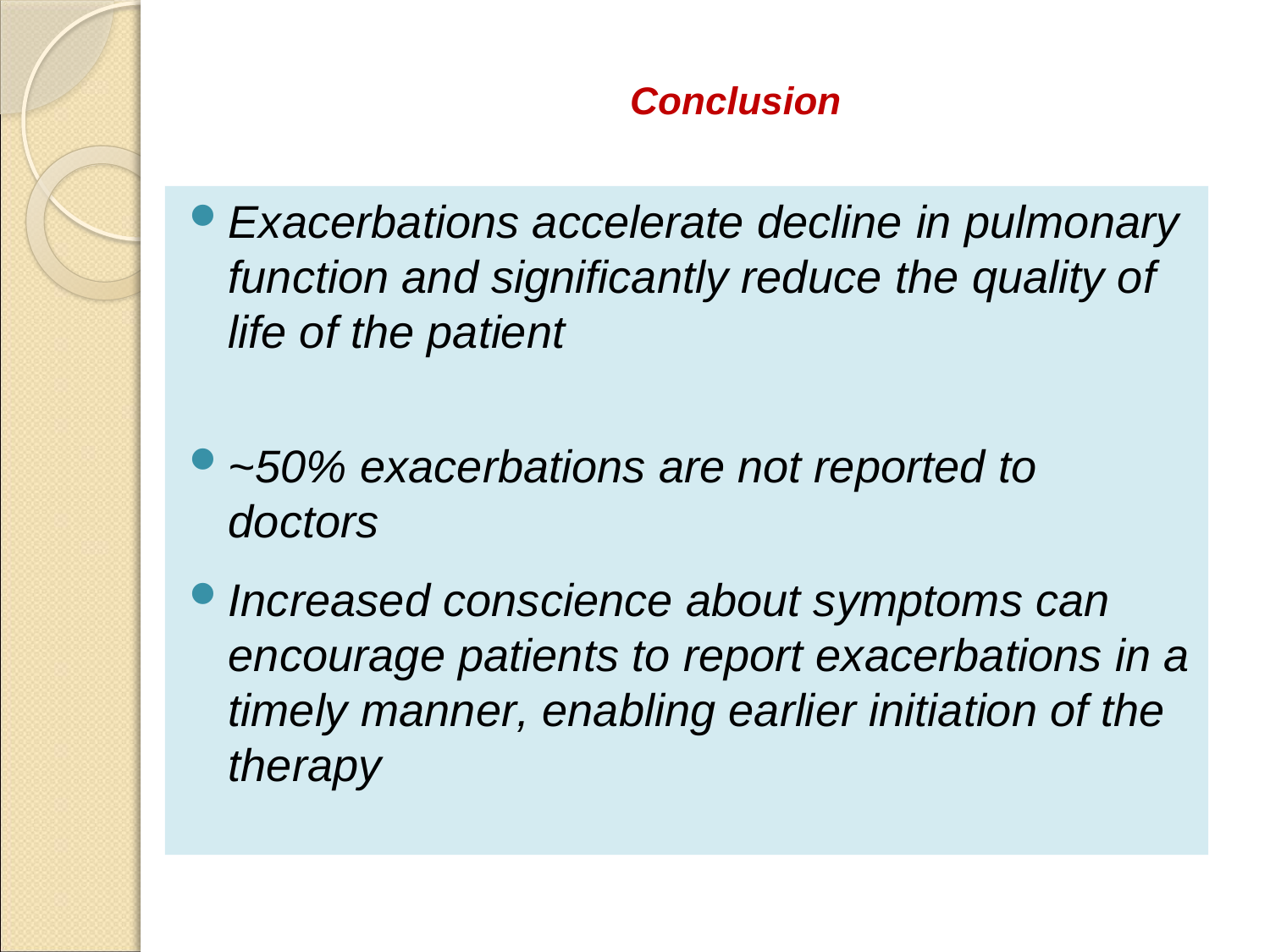

# Conclusion
Exacerbations accelerate decline in pulmonary function and significantly reduce the quality of life of the patient
~50% exacerbations are not reported to doctors
Increased conscience about symptoms can encourage patients to report exacerbations in a timely manner, enabling earlier initiation of the therapy